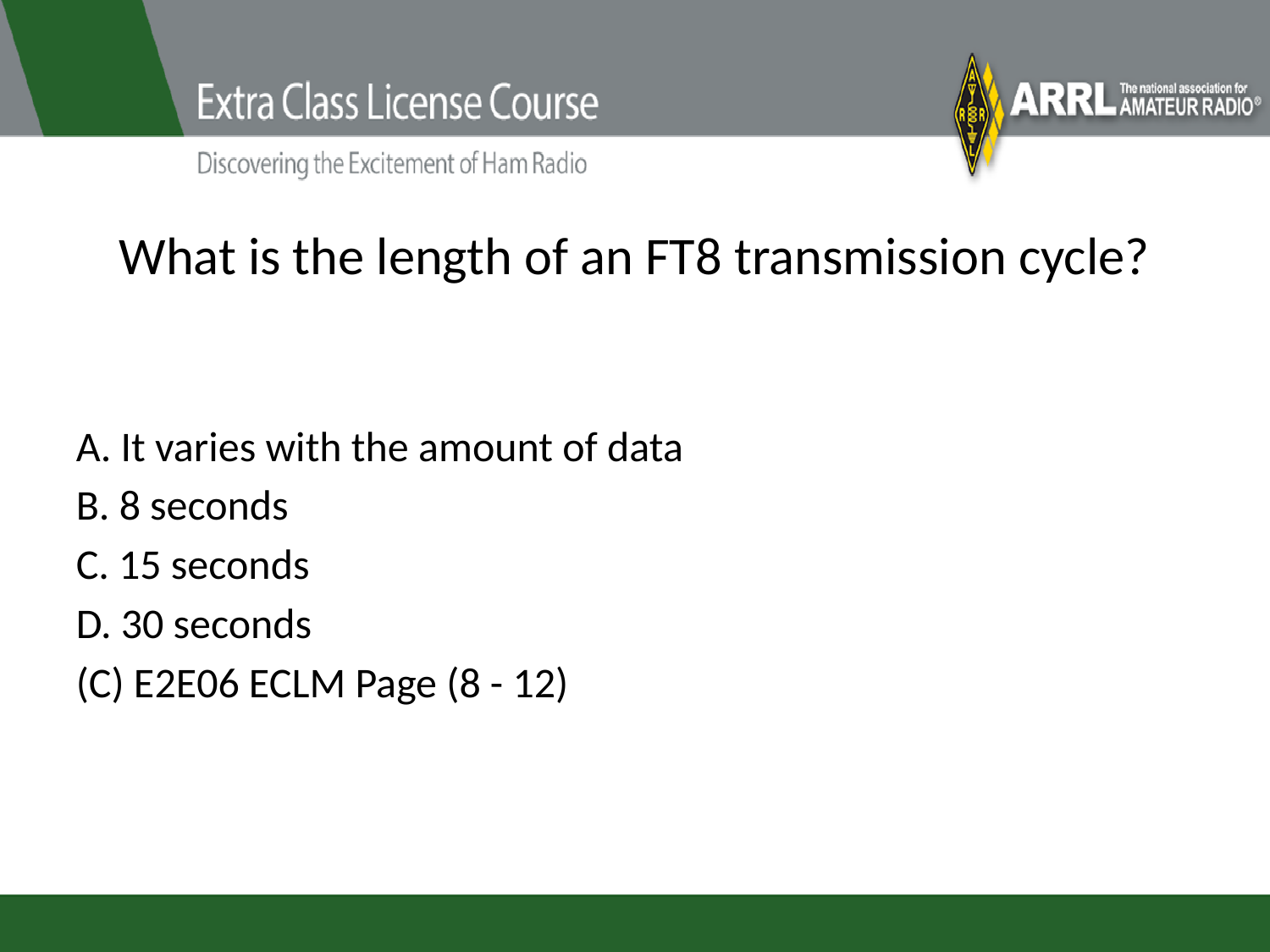

# What is the length of an FT8 transmission cycle?
A. It varies with the amount of data
B. 8 seconds
C. 15 seconds
D. 30 seconds
(C) E2E06 ECLM Page (8 - 12)